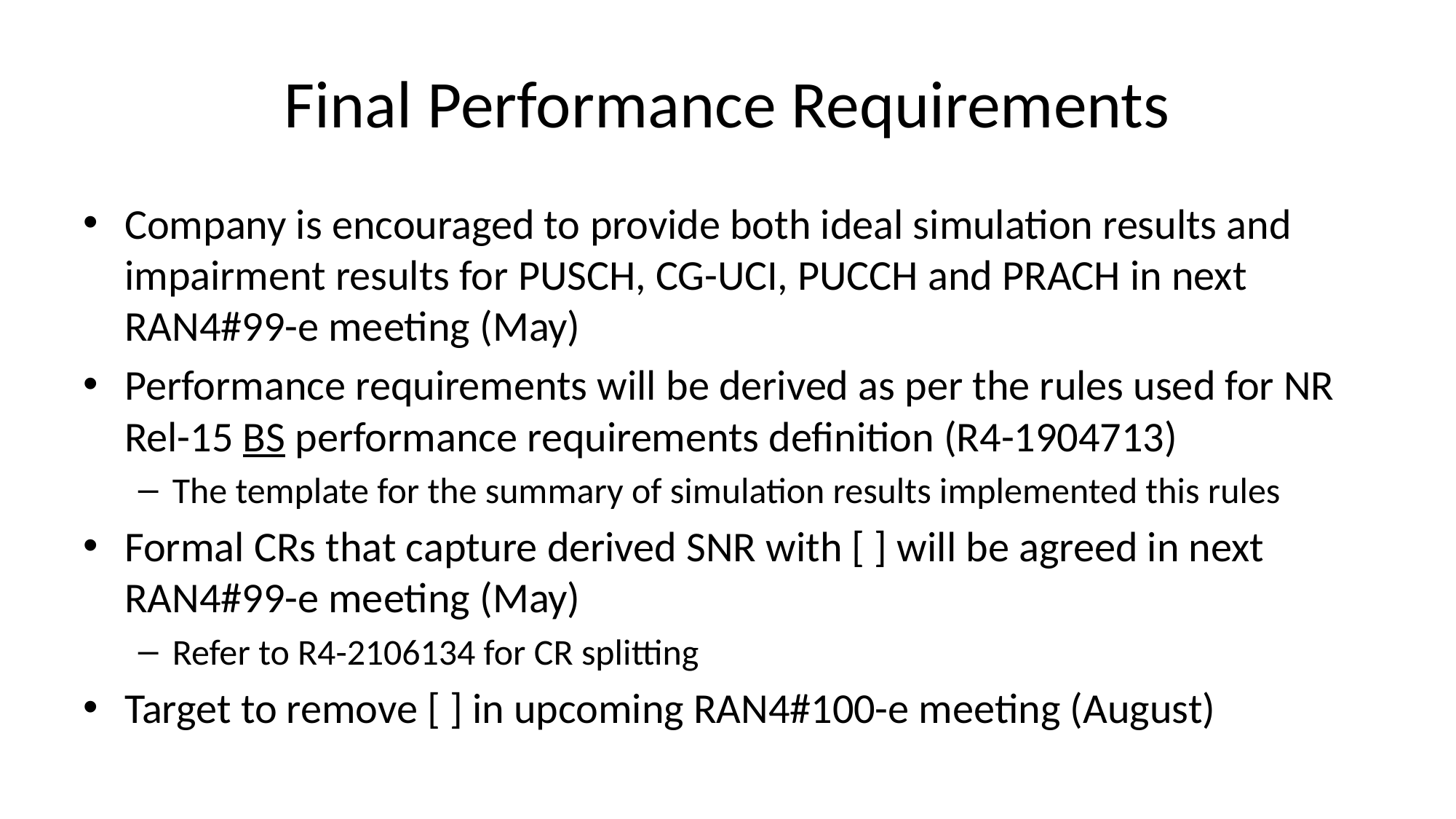

# Final Performance Requirements
Company is encouraged to provide both ideal simulation results and impairment results for PUSCH, CG-UCI, PUCCH and PRACH in next RAN4#99-e meeting (May)
Performance requirements will be derived as per the rules used for NR Rel-15 BS performance requirements definition (R4-1904713)
The template for the summary of simulation results implemented this rules
Formal CRs that capture derived SNR with [ ] will be agreed in next RAN4#99-e meeting (May)
Refer to R4-2106134 for CR splitting
Target to remove [ ] in upcoming RAN4#100-e meeting (August)